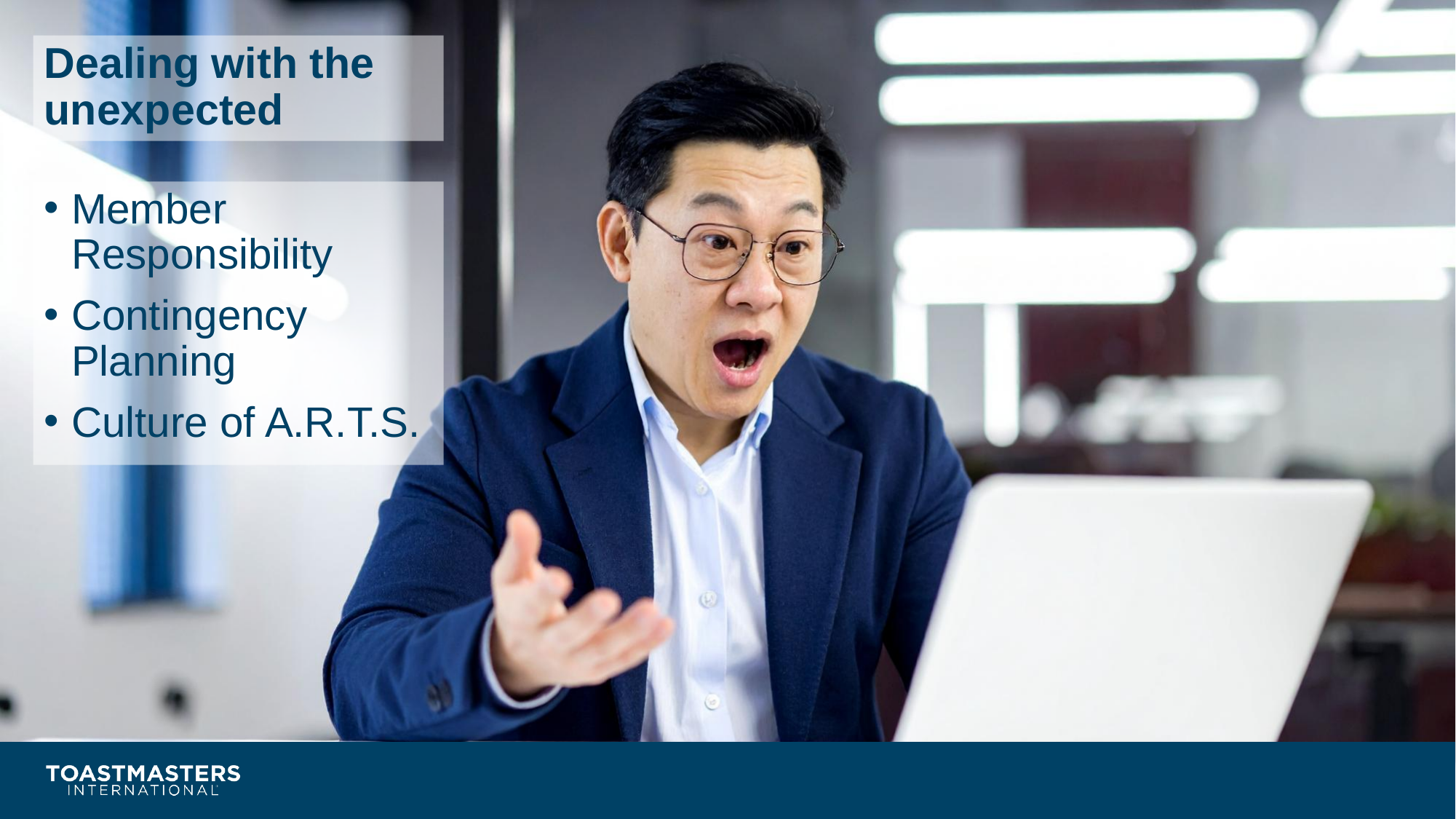

# Dealing with the unexpected
Member Responsibility
Contingency Planning
Culture of A.R.T.S.